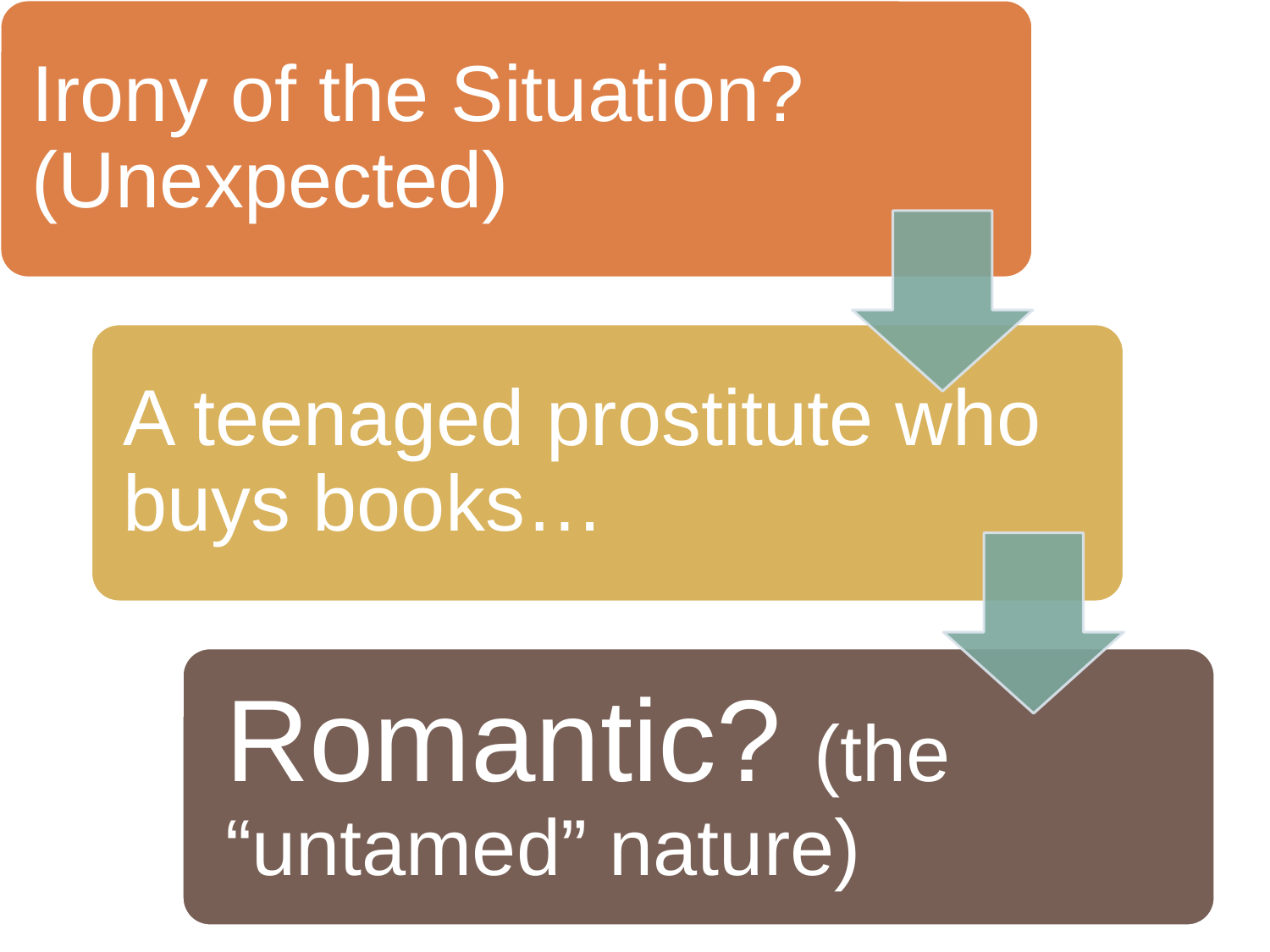

Irony of the Situation? (Unexpected)
A teenaged prostitute who buys books…
Romantic? (the “untamed” nature)